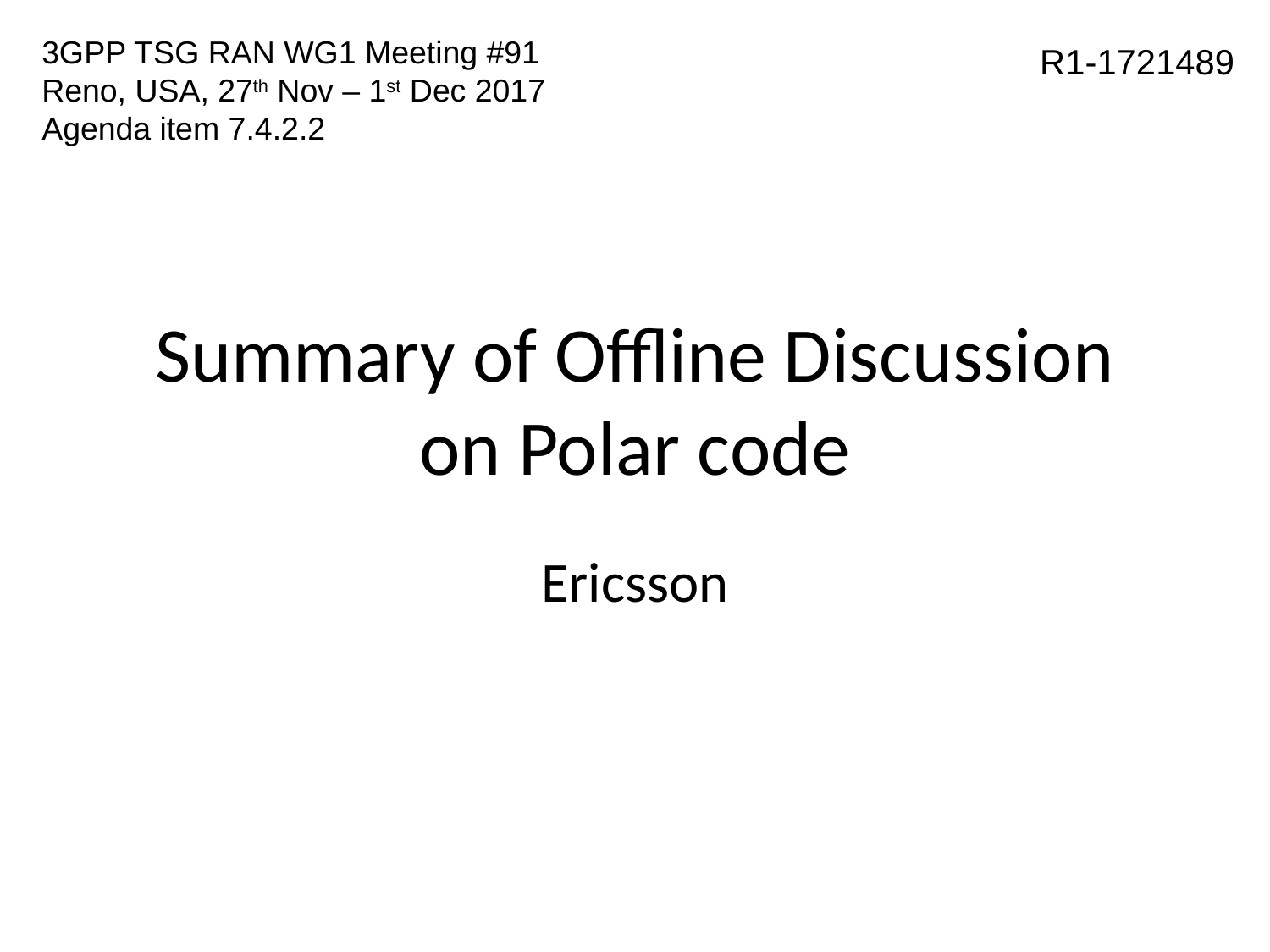

3GPP TSG RAN WG1 Meeting #91
Reno, USA, 27th Nov – 1st Dec 2017
Agenda item 7.4.2.2
R1-1721489
# Summary of Offline Discussion on Polar code
Ericsson